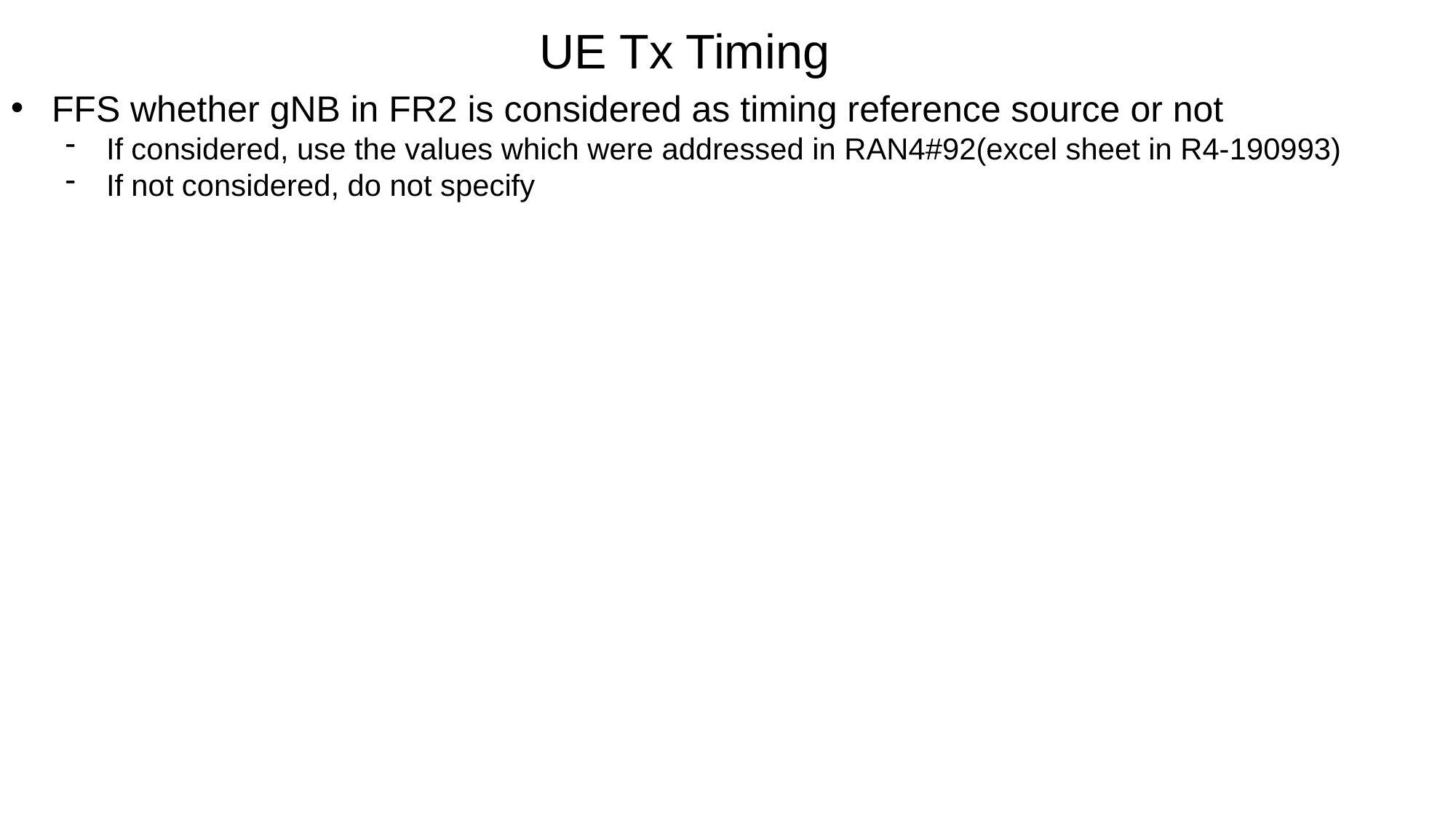

UE Tx Timing
FFS whether gNB in FR2 is considered as timing reference source or not
If considered, use the values which were addressed in RAN4#92(excel sheet in R4-190993)
If not considered, do not specify